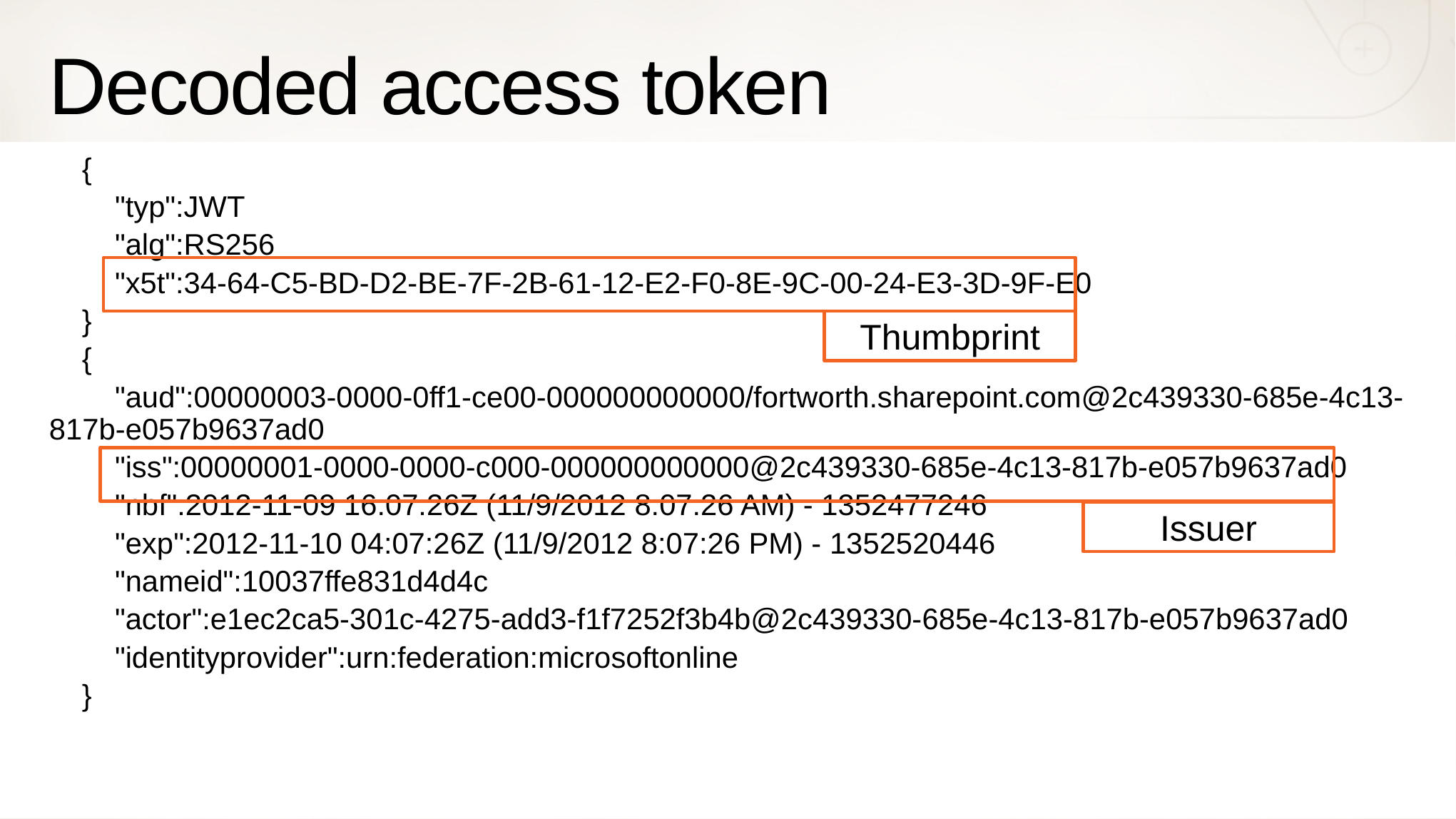

# Decoded access token
    {
        "typ":JWT
        "alg":RS256
        "x5t":34-64-C5-BD-D2-BE-7F-2B-61-12-E2-F0-8E-9C-00-24-E3-3D-9F-E0
    }
    {
        "aud":00000003-0000-0ff1-ce00-000000000000/fortworth.sharepoint.com@2c439330-685e-4c13-817b-e057b9637ad0
        "iss":00000001-0000-0000-c000-000000000000@2c439330-685e-4c13-817b-e057b9637ad0
        "nbf":2012-11-09 16:07:26Z (11/9/2012 8:07:26 AM) - 1352477246
        "exp":2012-11-10 04:07:26Z (11/9/2012 8:07:26 PM) - 1352520446
        "nameid":10037ffe831d4d4c
        "actor":e1ec2ca5-301c-4275-add3-f1f7252f3b4b@2c439330-685e-4c13-817b-e057b9637ad0
        "identityprovider":urn:federation:microsoftonline
    }

Thumbprint

Issuer